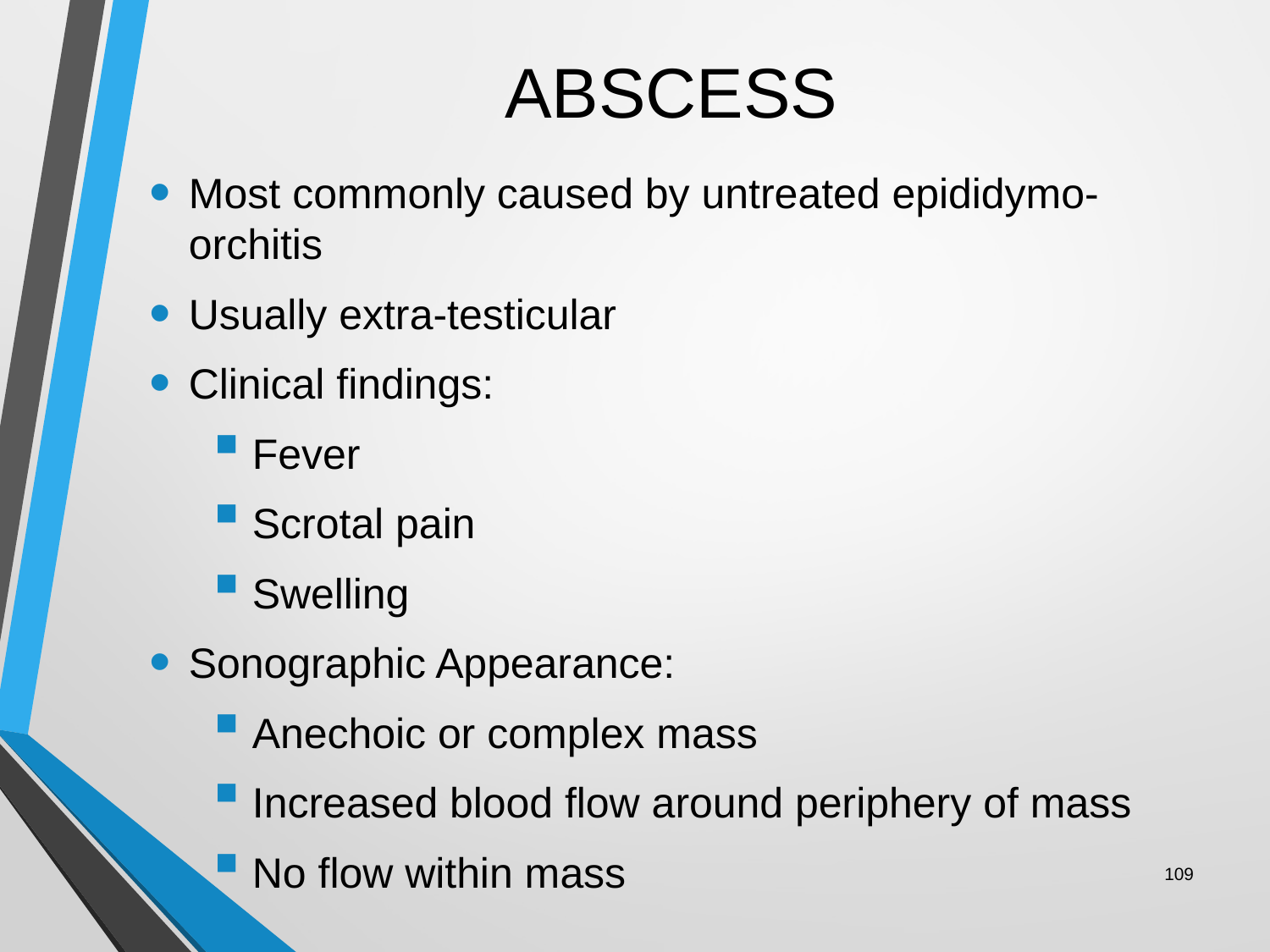

# ABSCESS
Most commonly caused by untreated epididymo-orchitis
Usually extra-testicular
Clinical findings:
Fever
Scrotal pain
Swelling
Sonographic Appearance:
Anechoic or complex mass
Increased blood flow around periphery of mass
No flow within mass

109